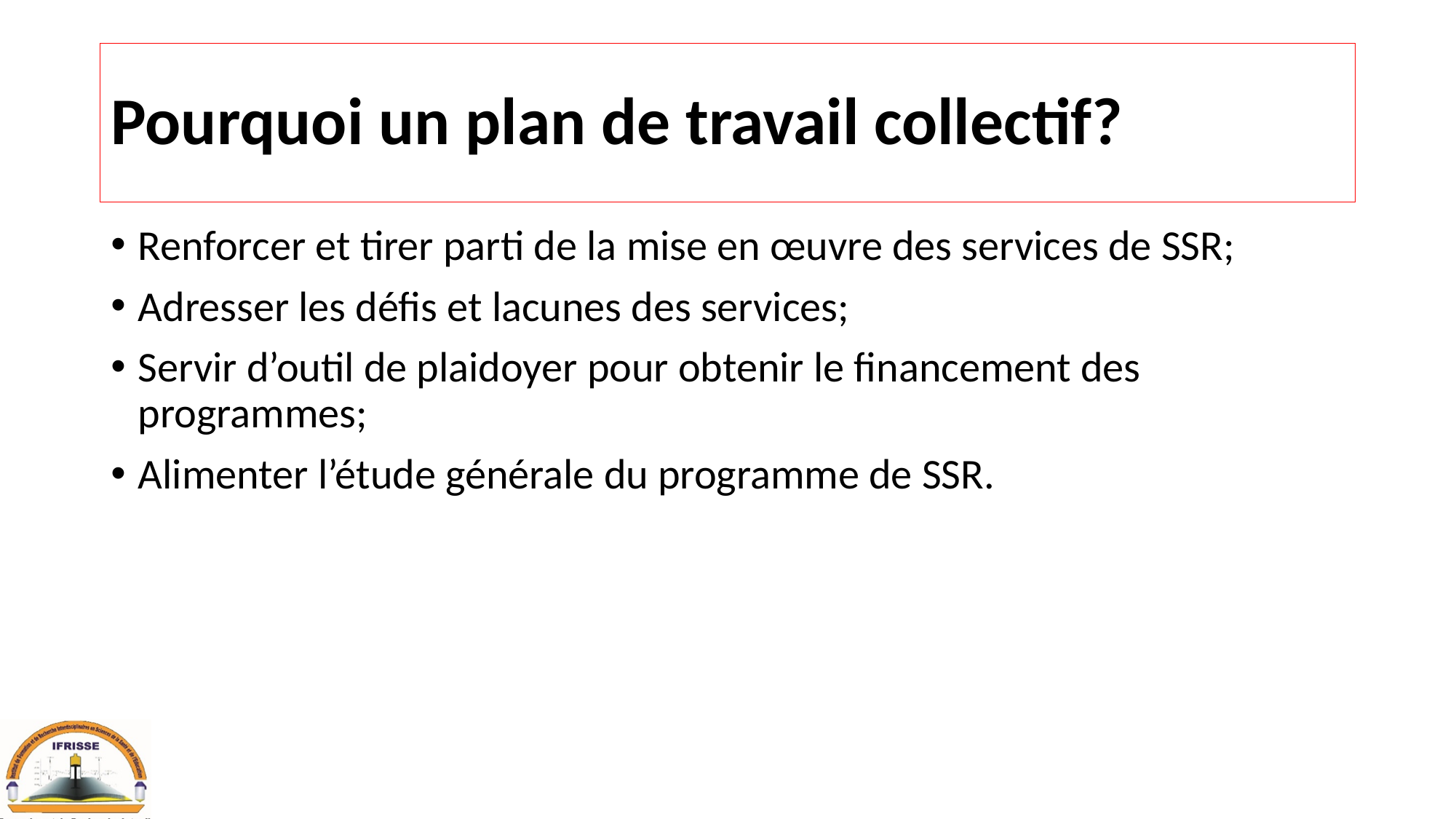

# Pourquoi un plan de travail collectif?
Renforcer et tirer parti de la mise en œuvre des services de SSR;
Adresser les défis et lacunes des services;
Servir d’outil de plaidoyer pour obtenir le financement des programmes;
Alimenter l’étude générale du programme de SSR.